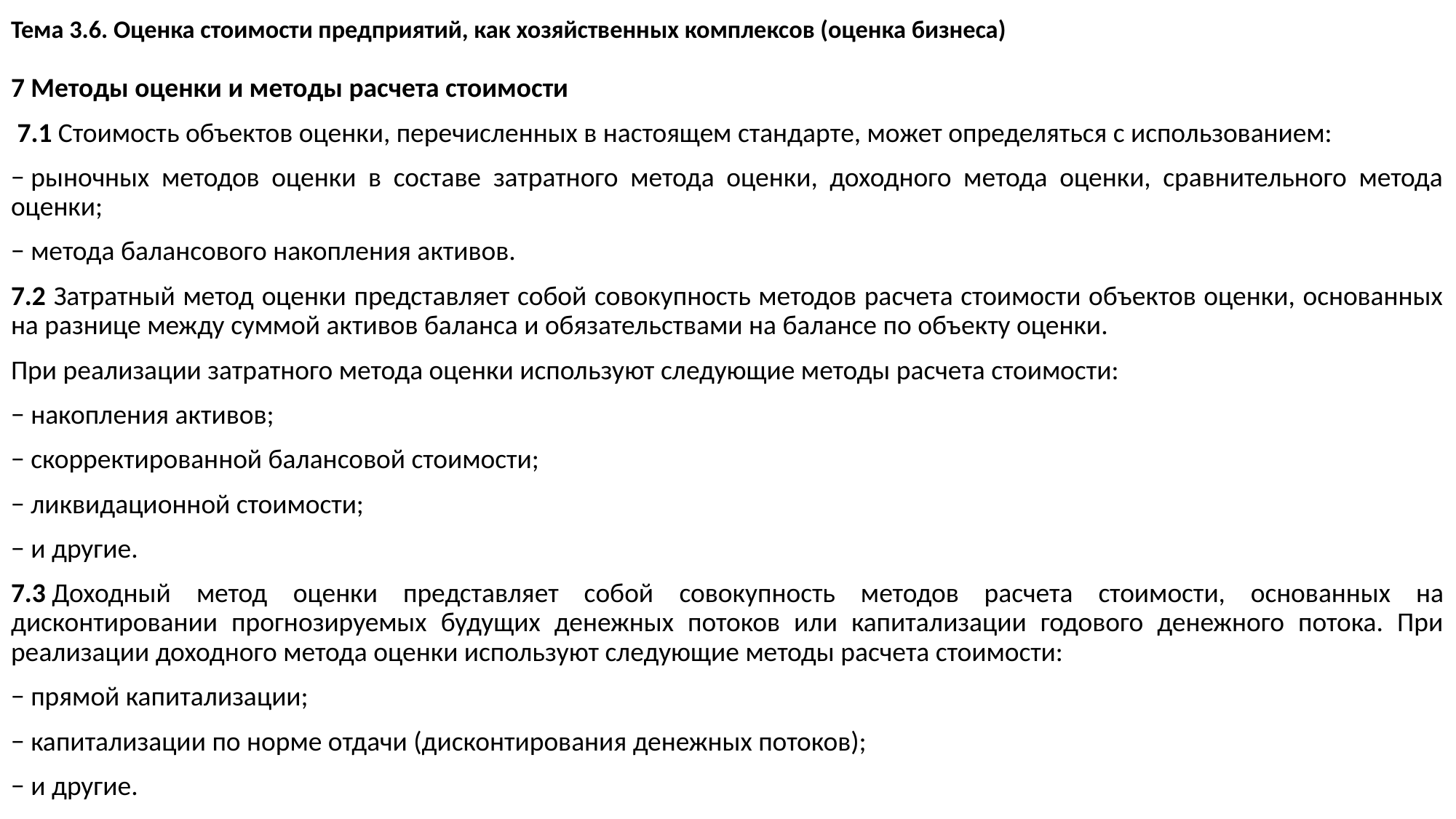

# Тема 3.6. Оценка стоимости предприятий, как хозяйственных комплексов (оценка бизнеса)
7 Методы оценки и методы расчета стоимости
 7.1 Стоимость объектов оценки, перечисленных в настоящем стандарте, может определяться с использованием:
− рыночных методов оценки в составе затратного метода оценки, доходного метода оценки, сравнительного метода оценки;
− метода балансового накопления активов.
7.2 Затратный метод оценки представляет собой совокупность методов расчета стоимости объектов оценки, основанных на разнице между суммой активов баланса и обязательствами на балансе по объекту оценки.
При реализации затратного метода оценки используют следующие методы расчета стоимости:
− накопления активов;
− скорректированной балансовой стоимости;
− ликвидационной стоимости;
− и другие.
7.3 Доходный метод оценки представляет собой совокупность методов расчета стоимости, основанных на дисконтировании прогнозируемых будущих денежных потоков или капитализации годового денежного потока. При реализации доходного метода оценки используют следующие методы расчета стоимости:
− прямой капитализации;
− капитализации по норме отдачи (дисконтирования денежных потоков);
− и другие.